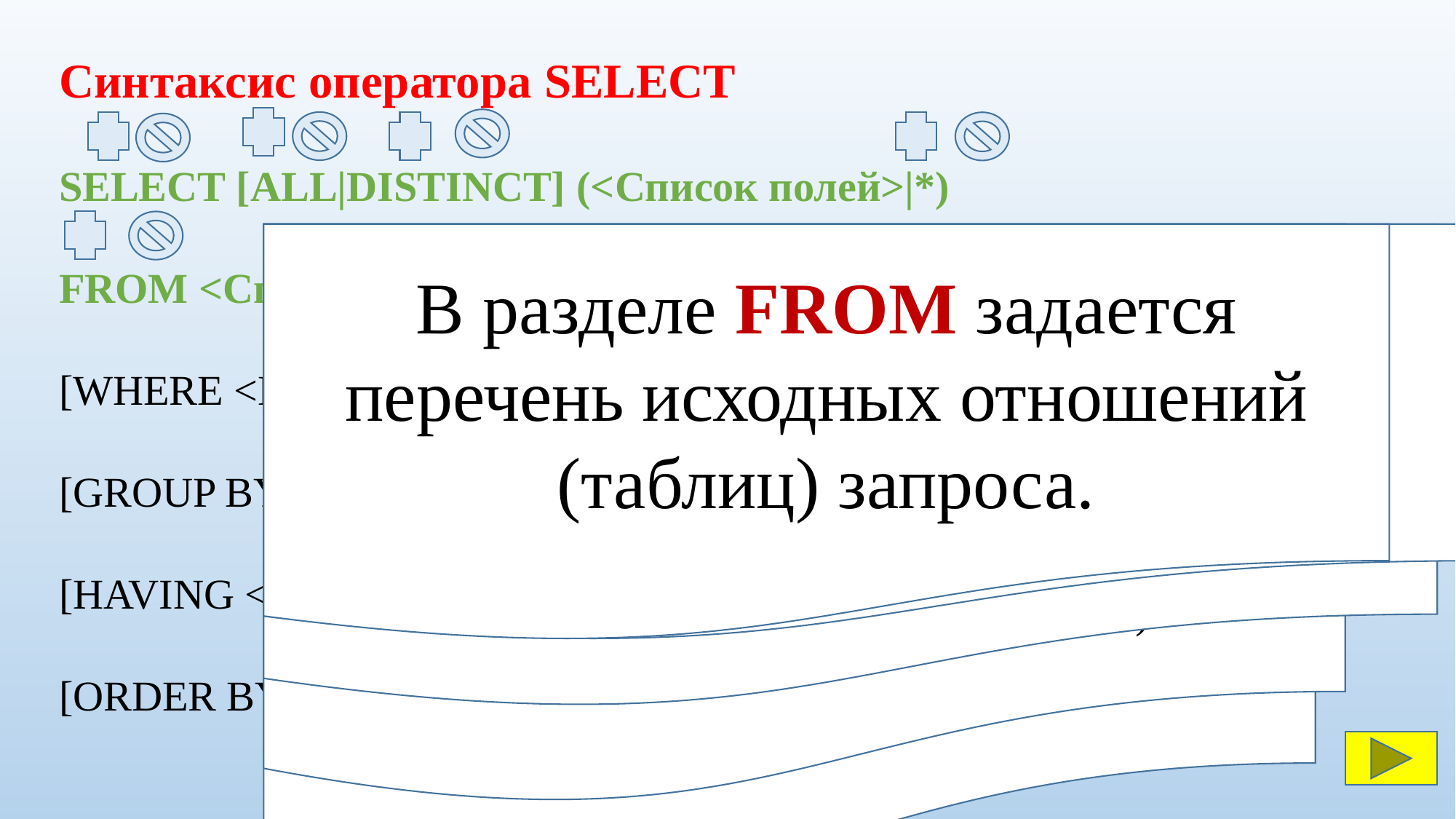

Синтаксис оператора SELECT

SELECT [ALL|DISTINCT] (<Список полей>|*)

FROM <Список таблиц>

[WHERE <Предикат-условие выборки или соединения>]

[GROUP BY <Список полей результата>]

[HAVING <Предикат-условие для группы>]

[ORDER BY <Список полей, по которым упорядочить вывод>]

Символ *. (звездочка) означает, что в результирующий набор включаются все столбцы из исходных таблиц запроса.
В разделе FROM задается перечень исходных отношений (таблиц) запроса.
Ключевое слово DISTINCT означает, что в результирующий набор включаются только различные строки, то есть дубликаты строк результата не включаются в набор.
Оператор выбора SELECT
Язык запросов (Data Query Language) в SQL состоит из единственного оператора SELECT. Этот единственный оператор поиска реализует все операции реляционной алгебры.
Здесь Ключевое слово ALL означает, что в результирующий набор строк включаются все строки, удовлетворяющие условиям запроса. Значит, в результирующий набор могут попасть одинаковые строки. И это нарушение принципов теории отношений (в отличие от реляционной алгебры, где по умолчанию предполагается отсутствие дубликатов в каждом результирующем отношении).